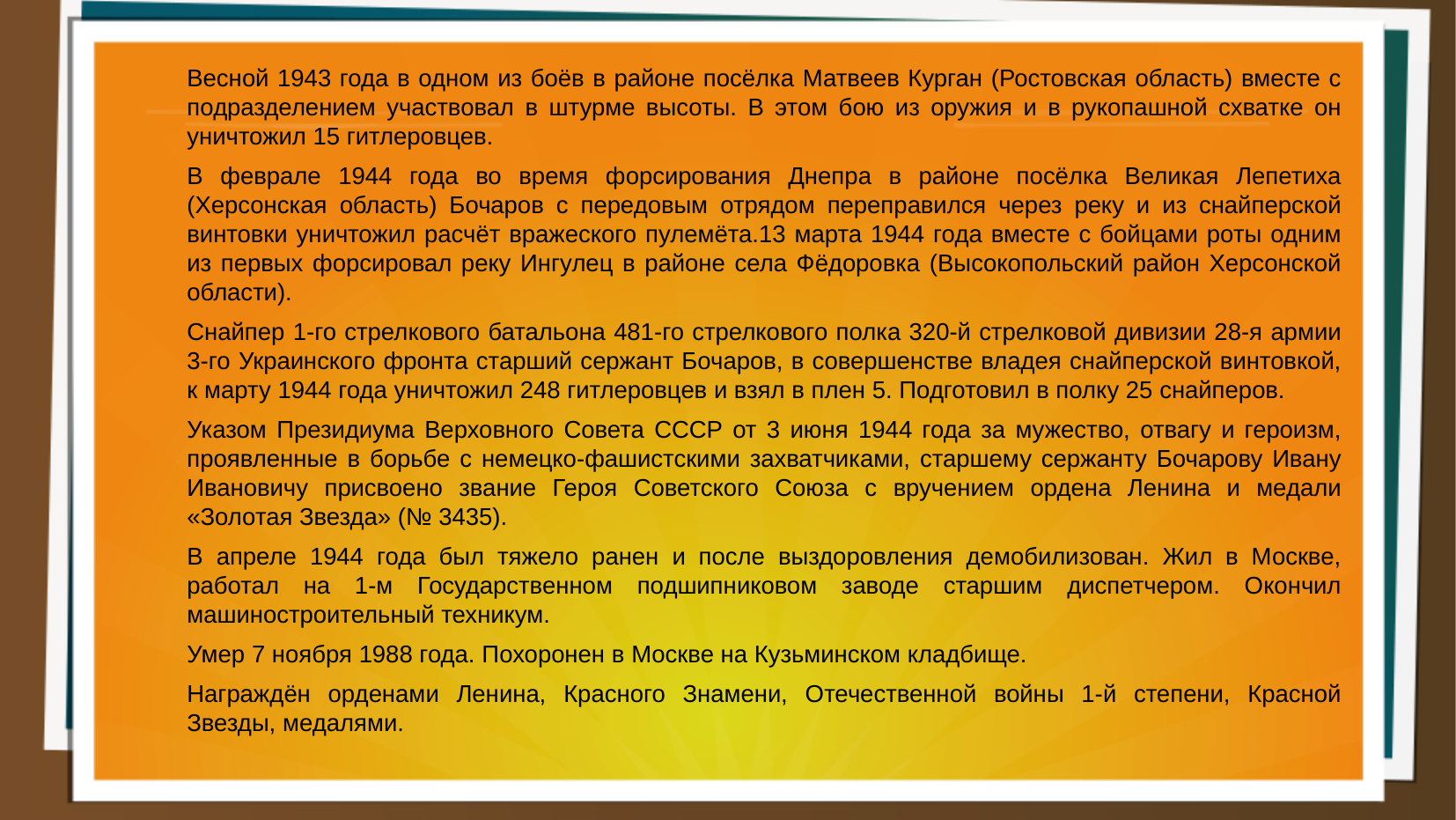

Весной 1943 года в одном из боёв в районе посёлка Матвеев Курган (Ростовская область) вместе с подразделением участвовал в штурме высоты. В этом бою из оружия и в рукопашной схватке он уничтожил 15 гитлеровцев.
	В феврале 1944 года во время форсирования Днепра в районе посёлка Великая Лепетиха (Херсонская область) Бочаров с передовым отрядом переправился через реку и из снайперской винтовки уничтожил расчёт вражеского пулемёта.13 марта 1944 года вместе с бойцами роты одним из первых форсировал реку Ингулец в районе села Фёдоровка (Высокопольский район Херсонской области).
	Снайпер 1-го стрелкового батальона 481-го стрелкового полка 320-й стрелковой дивизии 28-я армии 3-го Украинского фронта старший сержант Бочаров, в совершенстве владея снайперской винтовкой, к марту 1944 года уничтожил 248 гитлеровцев и взял в плен 5. Подготовил в полку 25 снайперов.
	Указом Президиума Верховного Совета СССР от 3 июня 1944 года за мужество, отвагу и героизм, проявленные в борьбе с немецко-фашистскими захватчиками, старшему сержанту Бочарову Ивану Ивановичу присвоено звание Героя Советского Союза с вручением ордена Ленина и медали «Золотая Звезда» (№ 3435).
	В апреле 1944 года был тяжело ранен и после выздоровления демобилизован. Жил в Москве, работал на 1-м Государственном подшипниковом заводе старшим диспетчером. Окончил машиностроительный техникум.
	Умер 7 ноября 1988 года. Похоронен в Москве на Кузьминском кладбище.
	Награждён орденами Ленина, Красного Знамени, Отечественной войны 1-й степени, Красной Звезды, медалями.